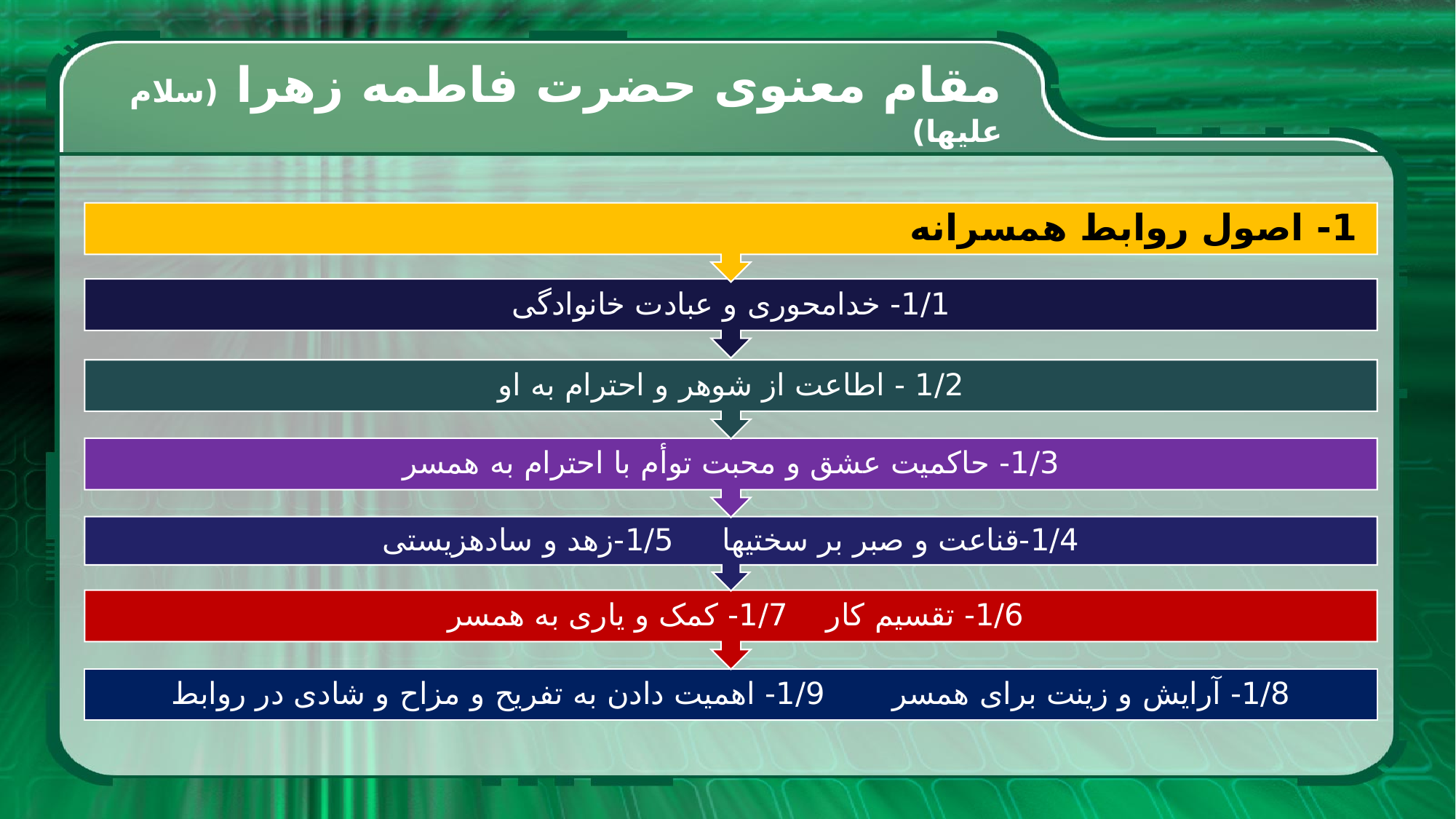

# مقام معنوی حضرت فاطمه زهرا (سلام علیها)
1/8- آرایش و زینت برای همسر       1/9- اهمیت دادن به تفریح و مزاح و شادی در روابط
1/6- تقسیم کار    1/7- کمک و یاری به همسر
1/4-قناعت و صبر بر سختیها     1/5-زهد و سادهزیستی
1/3- حاکمیت عشق و محبت توأم با احترام به همسر
1/2 - اطاعت از شوهر و احترام به او
1/1- خدامحوری و عبادت خانوادگی
1- اصول روابط همسرانه